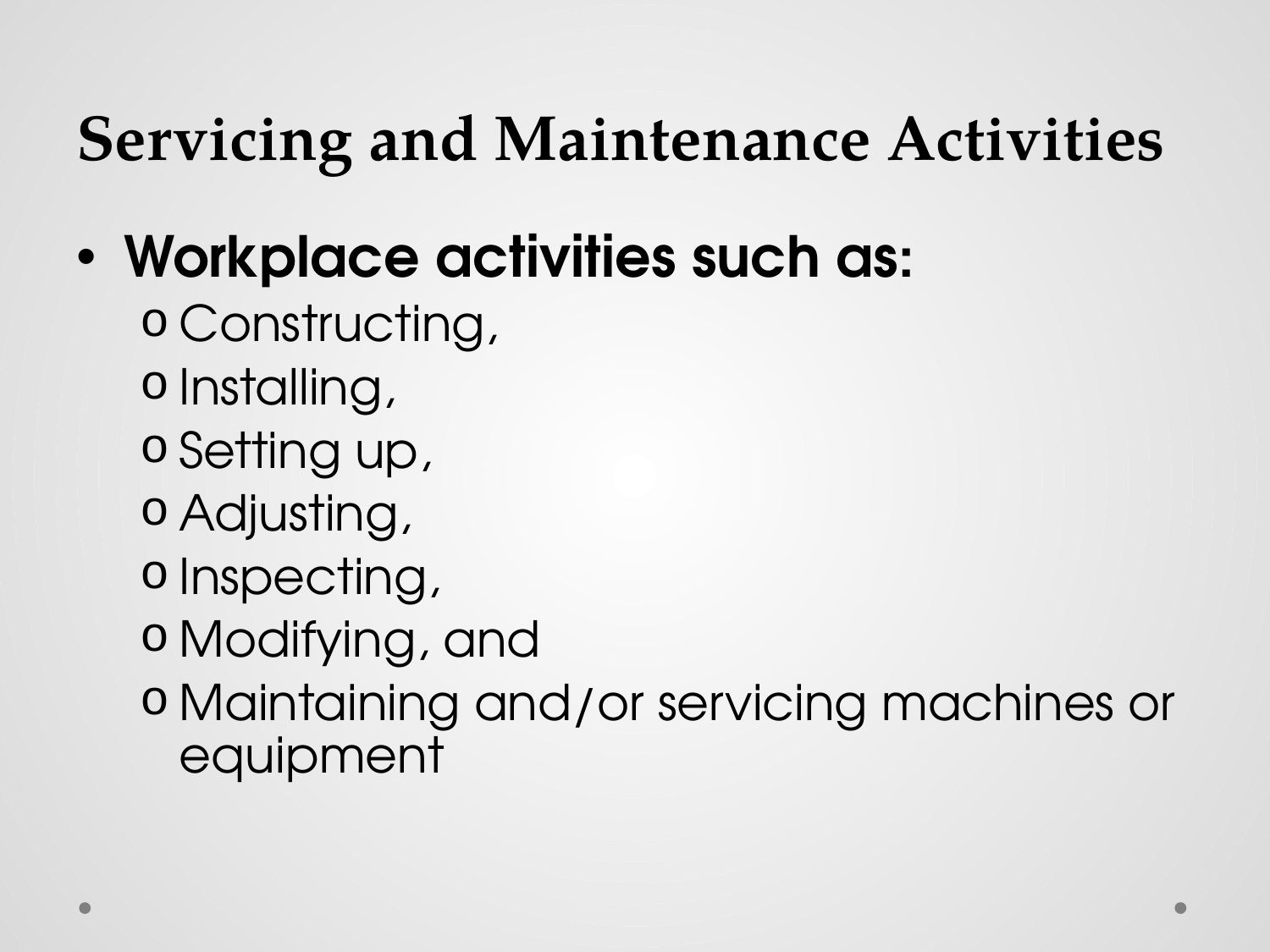

# Servicing and Maintenance Activities
Workplace activities such as:
Constructing,
Installing,
Setting up,
Adjusting,
Inspecting,
Modifying, and
Maintaining and/or servicing machines or equipment